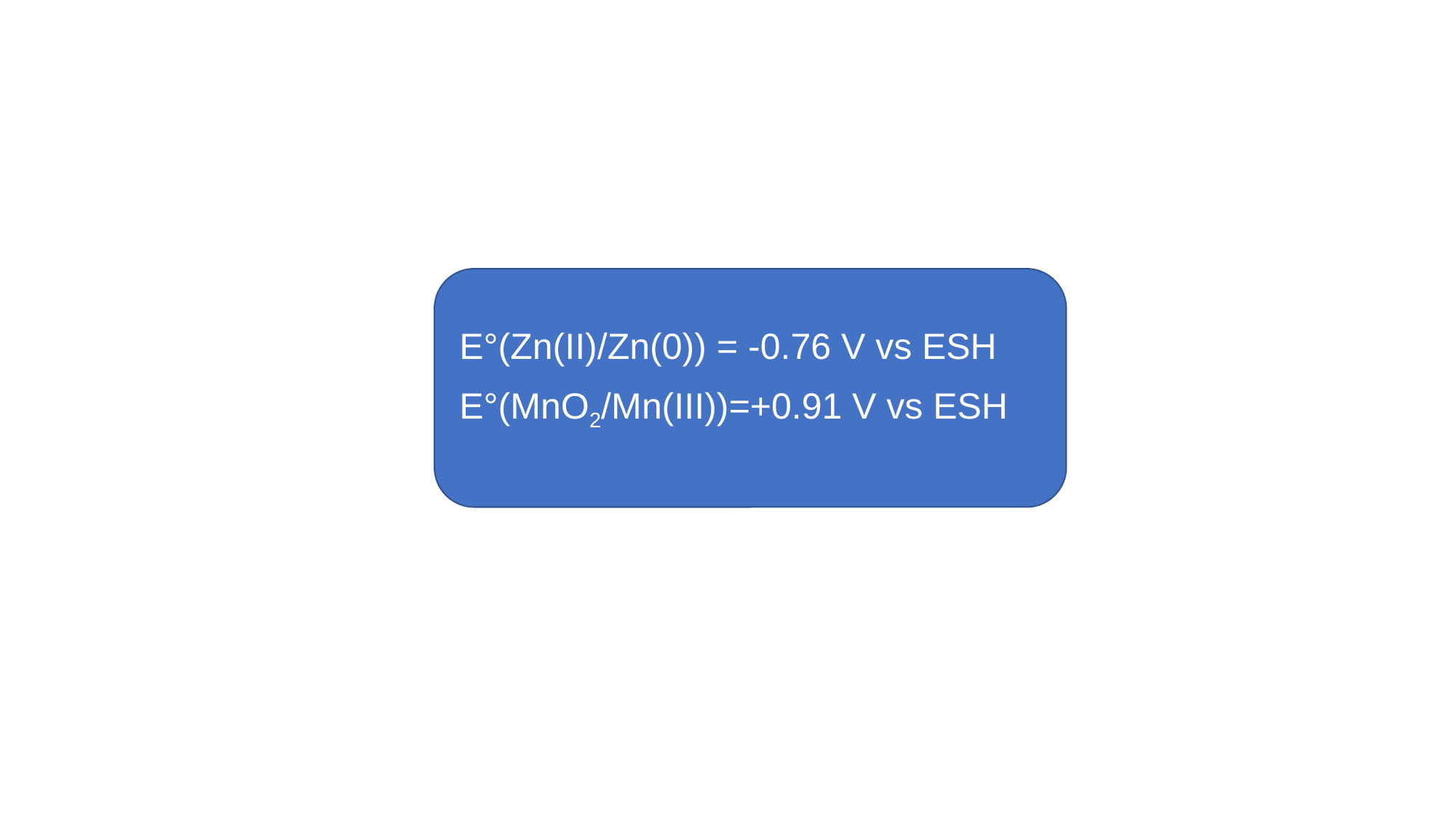

E°(Zn(II)/Zn(0)) = -0.76 V vs ESH
E°(MnO2/Mn(III))=+0.91 V vs ESH